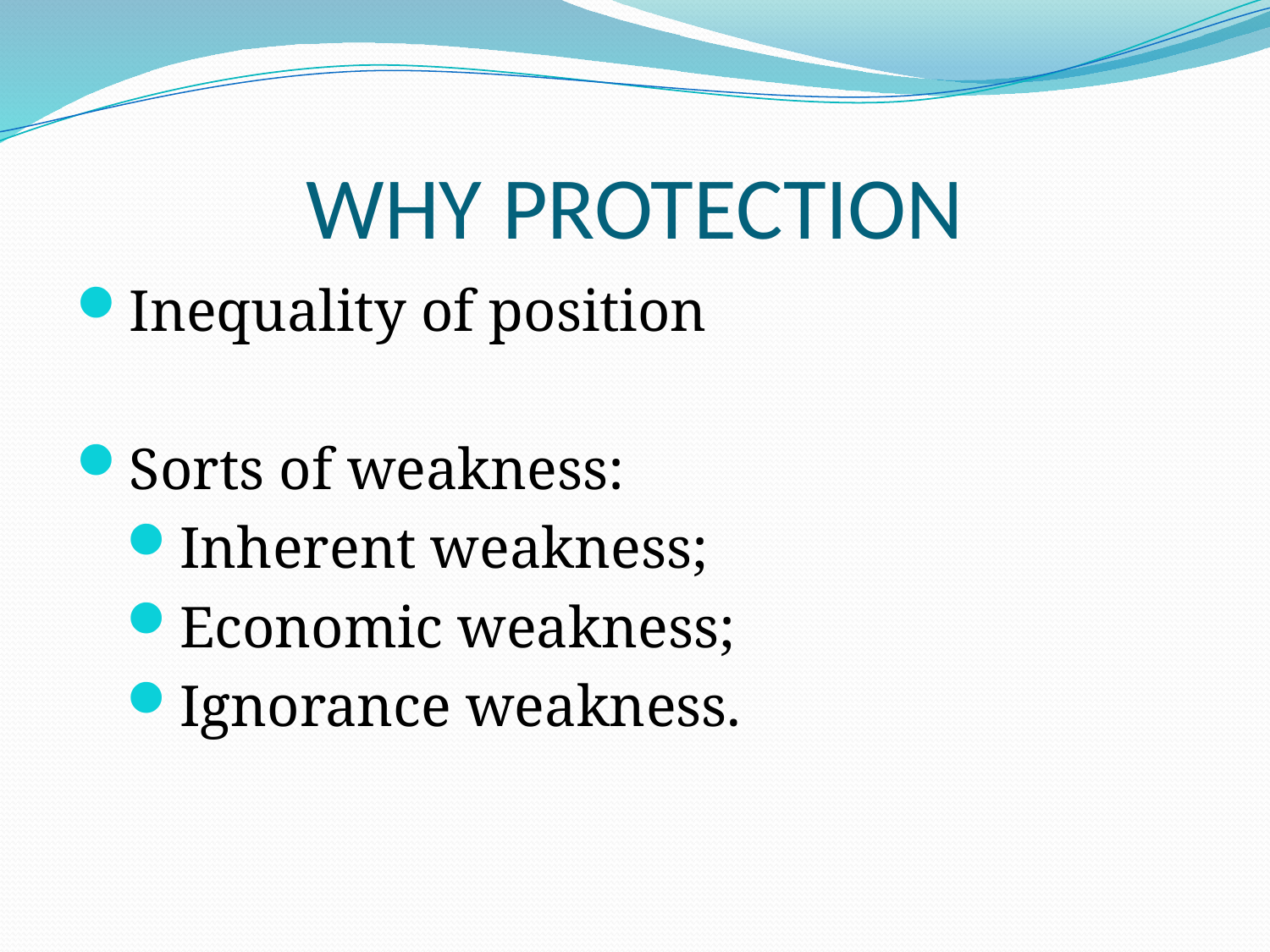

# WHY PROTECTION
Inequality of position

Sorts of weakness:
Inherent weakness;
Economic weakness;
Ignorance weakness.